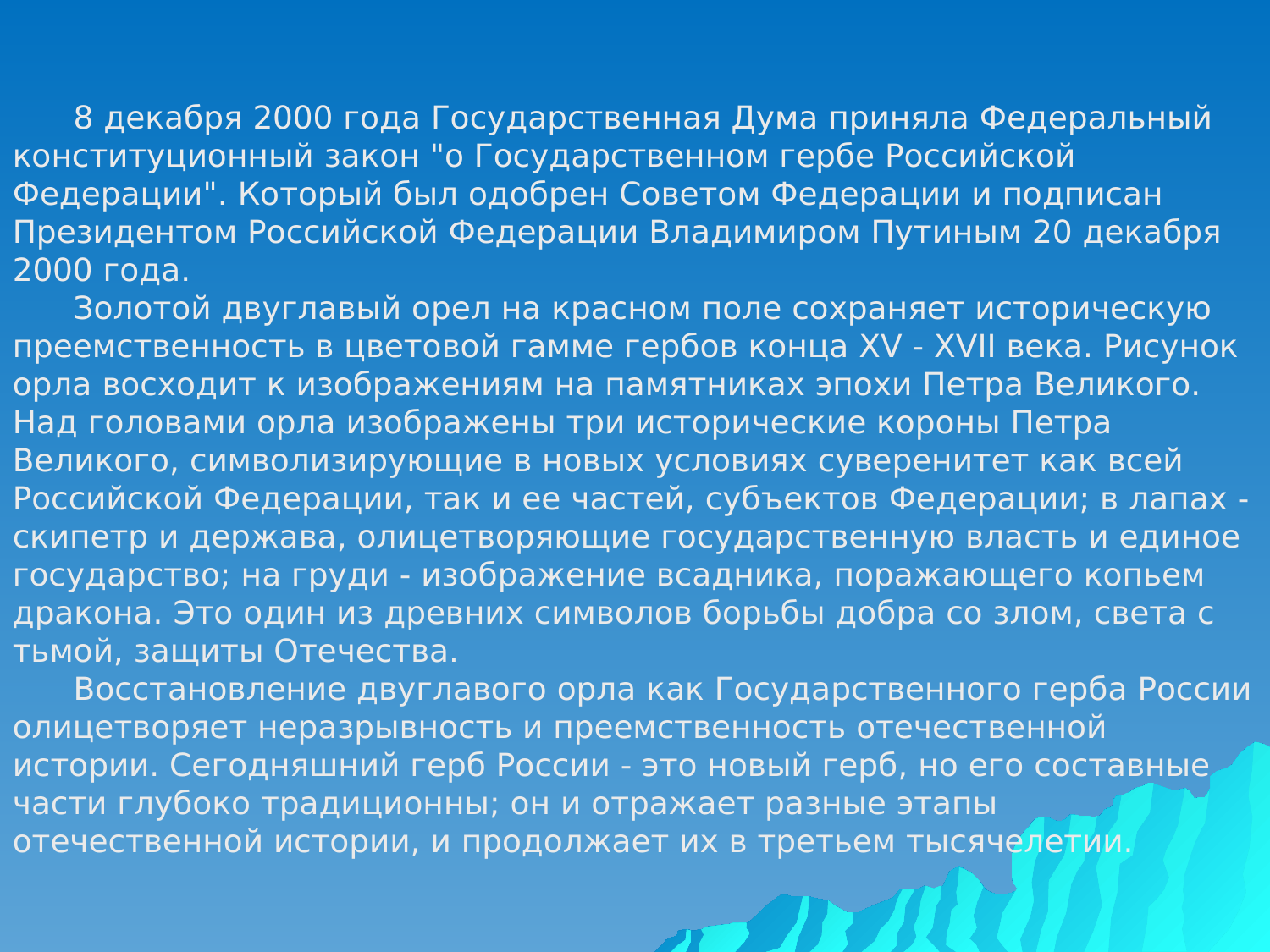

8 декабря 2000 года Государственная Дума приняла Федеральный конституционный закон "о Государственном гербе Российской Федерации". Который был одобрен Советом Федерации и подписан Президентом Российской Федерации Владимиром Путиным 20 декабря 2000 года.
      Золотой двуглавый орел на красном поле сохраняет историческую преемственность в цветовой гамме гербов конца XV - XVII века. Рисунок орла восходит к изображениям на памятниках эпохи Петра Великого. Над головами орла изображены три исторические короны Петра Великого, символизирующие в новых условиях суверенитет как всей Российской Федерации, так и ее частей, субъектов Федерации; в лапах - скипетр и держава, олицетворяющие государственную власть и единое государство; на груди - изображение всадника, поражающего копьем дракона. Это один из древних символов борьбы добра со злом, света с тьмой, защиты Отечества.
      Восстановление двуглавого орла как Государственного герба России олицетворяет неразрывность и преемственность отечественной истории. Сегодняшний герб России - это новый герб, но его составные части глубоко традиционны; он и отражает разные этапы отечественной истории, и продолжает их в третьем тысячелетии.